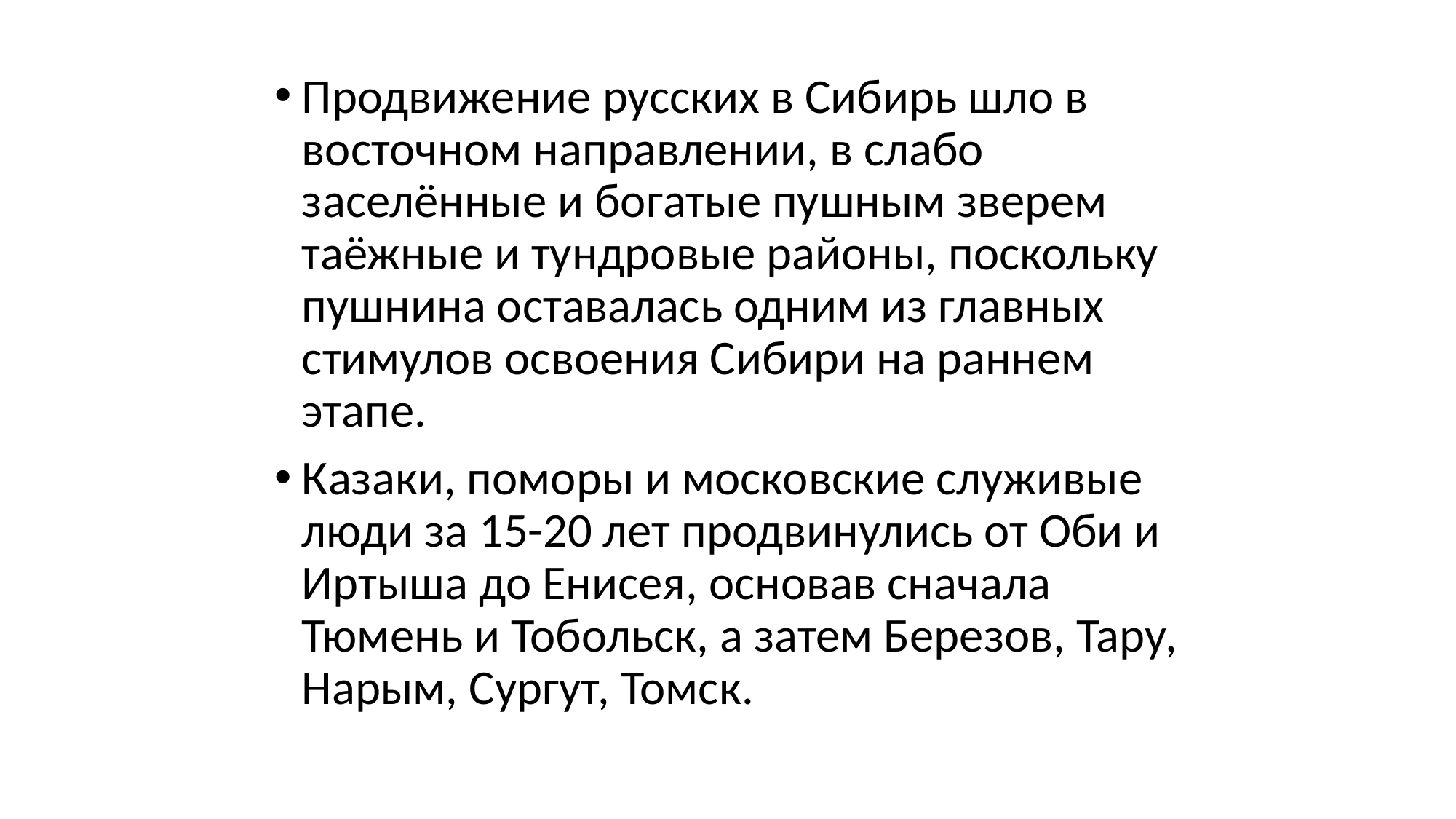

#
Продвижение русских в Сибирь шло в восточном направлении, в слабо заселённые и богатые пушным зверем таёжные и тундровые районы, поскольку пушнина оставалась одним из главных стимулов освоения Сибири на раннем этапе.
Казаки, поморы и московские служивые люди за 15-20 лет продвинулись от Оби и Иртыша до Енисея, основав сначала Тюмень и Тобольск, а затем Березов, Тару, Нарым, Сургут, Томск.